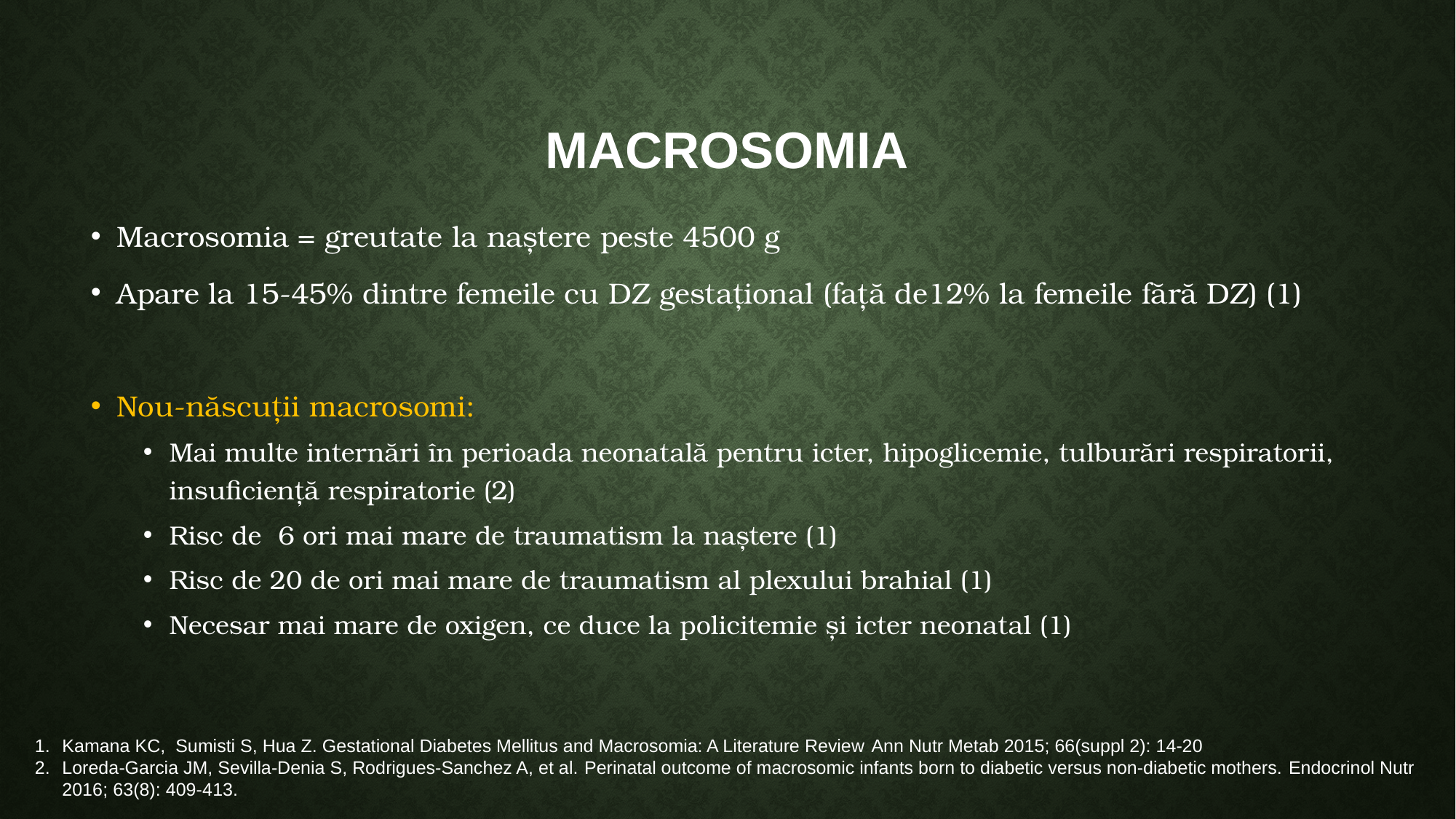

# macrosomia
Macrosomia = greutate la naștere peste 4500 g
Apare la 15-45% dintre femeile cu DZ gestațional (față de12% la femeile fără DZ) (1)

Nou-născuții macrosomi:
Mai multe internări în perioada neonatală pentru icter, hipoglicemie, tulburări respiratorii, insuficiență respiratorie (2)
Risc de  6 ori mai mare de traumatism la naștere (1)
Risc de 20 de ori mai mare de traumatism al plexului brahial (1)
Necesar mai mare de oxigen, ce duce la policitemie și icter neonatal (1)

Kamana KC,  Sumisti S, Hua Z. Gestational Diabetes Mellitus and Macrosomia: A Literature Review Ann Nutr Metab 2015; 66(suppl 2): 14-20
Loreda-Garcia JM, Sevilla-Denia S, Rodrigues-Sanchez A, et al. Perinatal outcome of macrosomic infants born to diabetic versus non-diabetic mothers. Endocrinol Nutr 2016; 63(8): 409-413.